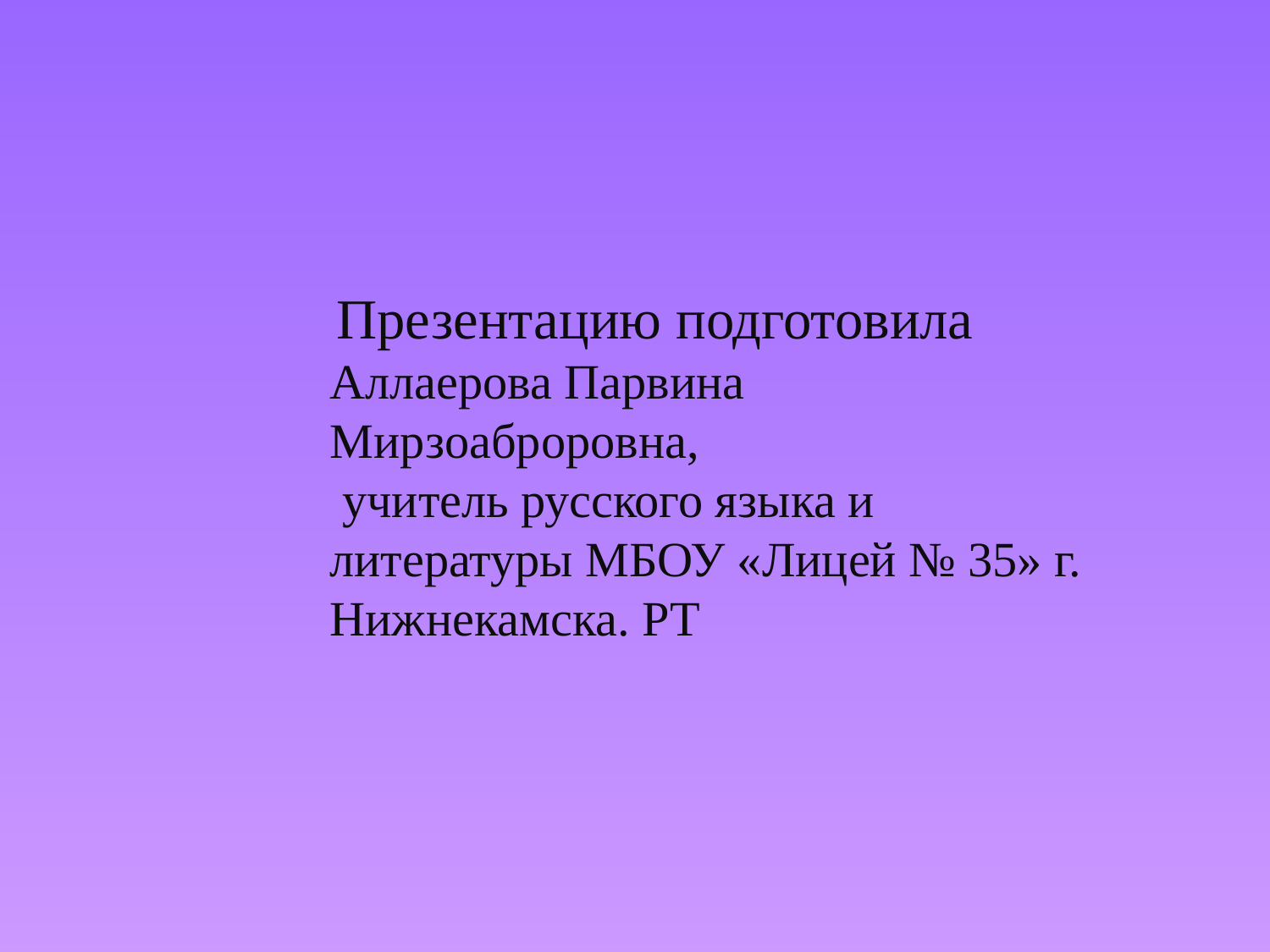

Презентацию подготовила
Аллаерова Парвина Мирзоаброровна,
 учитель русского языка и литературы МБОУ «Лицей № 35» г. Нижнекамска. РТ